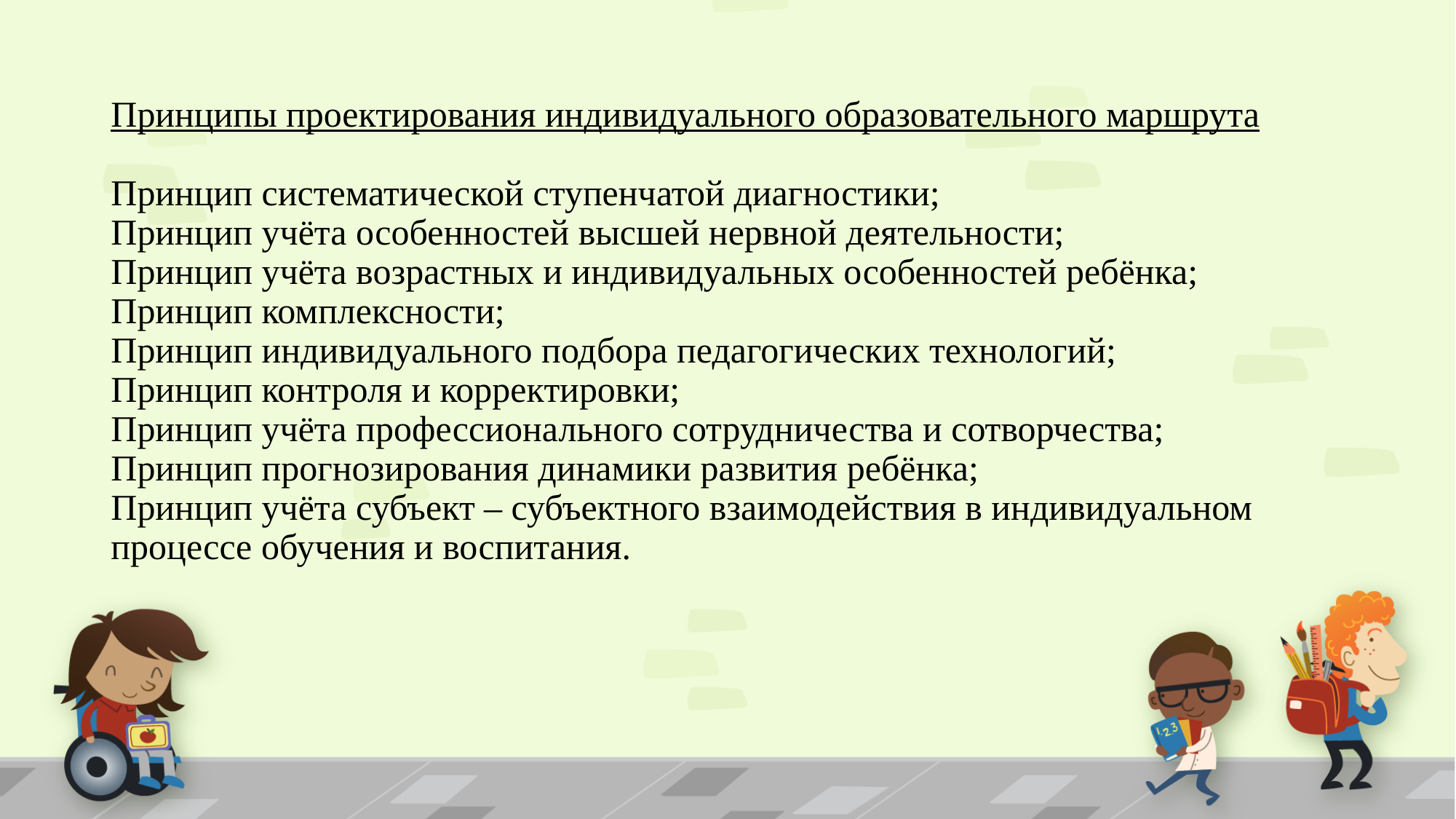

# Принципы проектирования индивидуального образовательного маршрута Принцип систематической ступенчатой диагностики; Принцип учёта особенностей высшей нервной деятельности; Принцип учёта возрастных и индивидуальных особенностей ребёнка; Принцип комплексности; Принцип индивидуального подбора педагогических технологий; Принцип контроля и корректировки; Принцип учёта профессионального сотрудничества и сотворчества; Принцип прогнозирования динамики развития ребёнка; Принцип учёта субъект – субъектного взаимодействия в индивидуальном процессе обучения и воспитания.